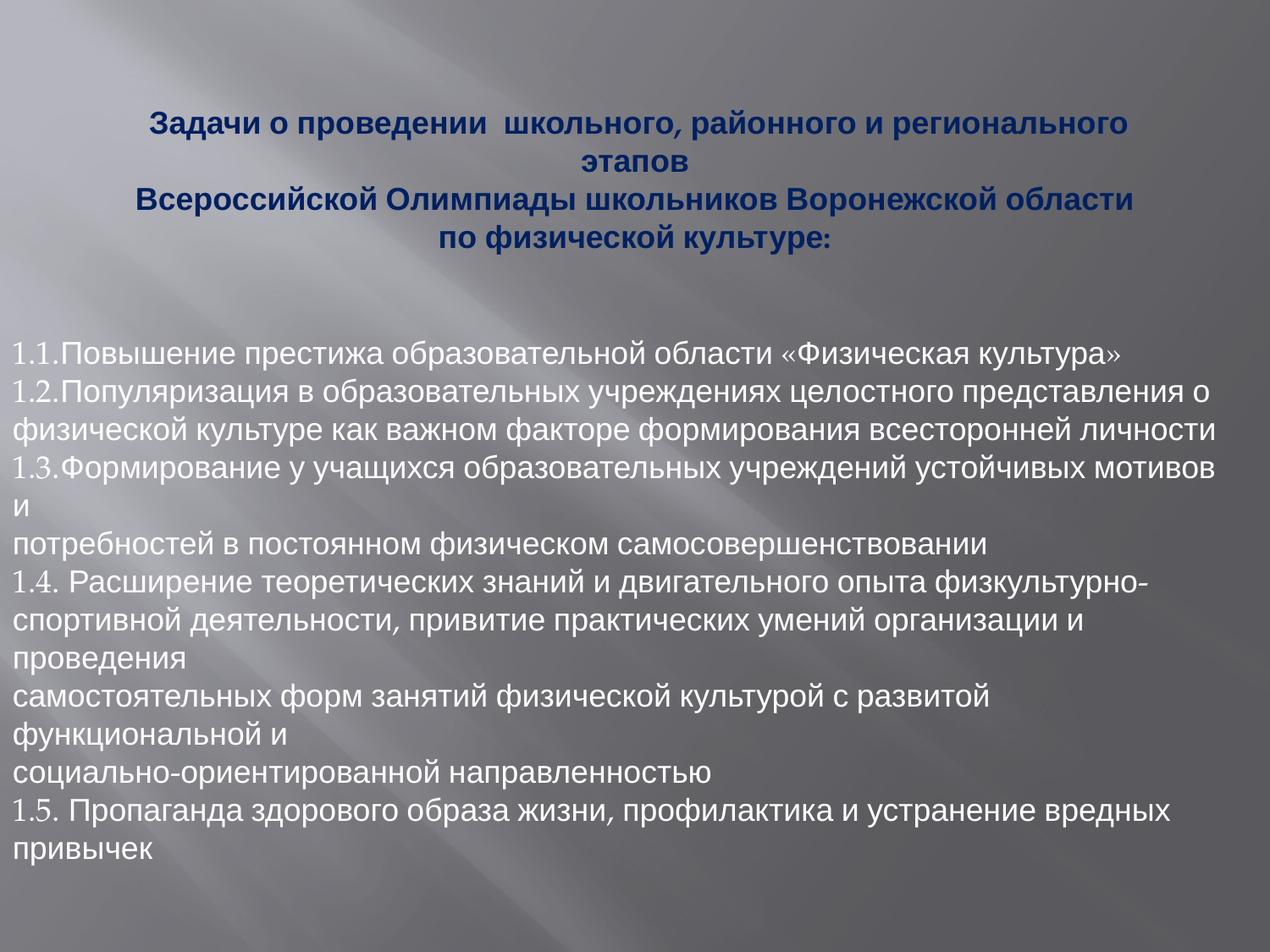

Задачи о проведении  школьного, районного и регионального этапов
Всероссийской Олимпиады школьников Воронежской области
по физической культуре:
1.1.Повышение престижа образовательной области «Физическая культура»
1.2.Популяризация в образовательных учреждениях целостного представления о
физической культуре как важном факторе формирования всесторонней личности
1.3.Формирование у учащихся образовательных учреждений устойчивых мотивов и
потребностей в постоянном физическом самосовершенствовании
1.4. Расширение теоретических знаний и двигательного опыта физкультурно-
спортивной деятельности, привитие практических умений организации и проведения
самостоятельных форм занятий физической культурой с развитой функциональной и
социально-ориентированной направленностью
1.5. Пропаганда здорового образа жизни, профилактика и устранение вредных
привычек